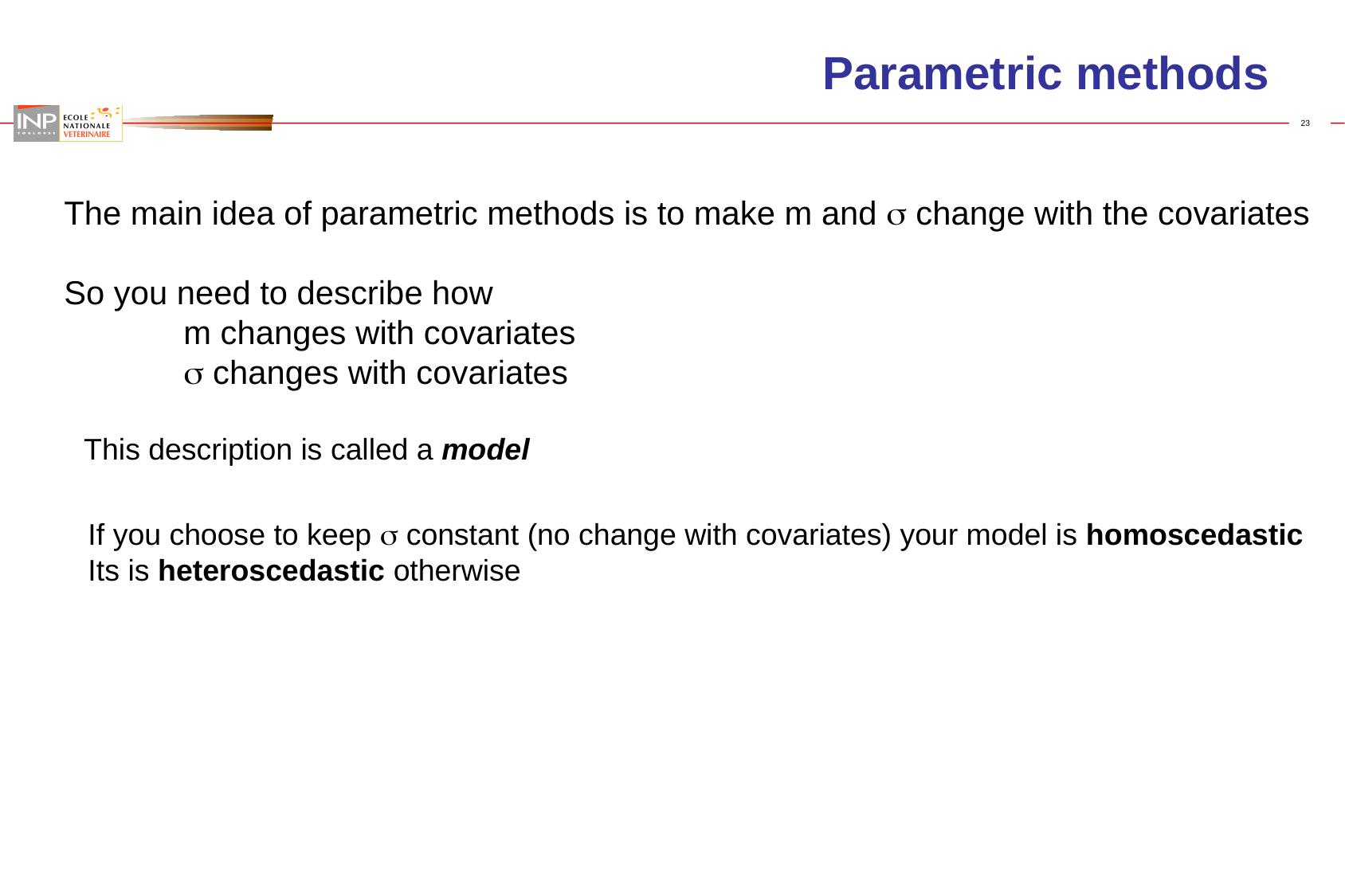

# Parametric methods
The main idea of parametric methods is to make m and σ change with the covariates

So you need to describe how
	m changes with covariates
	σ changes with covariates
This description is called a model
If you choose to keep σ constant (no change with covariates) your model is homoscedastic
Its is heteroscedastic otherwise